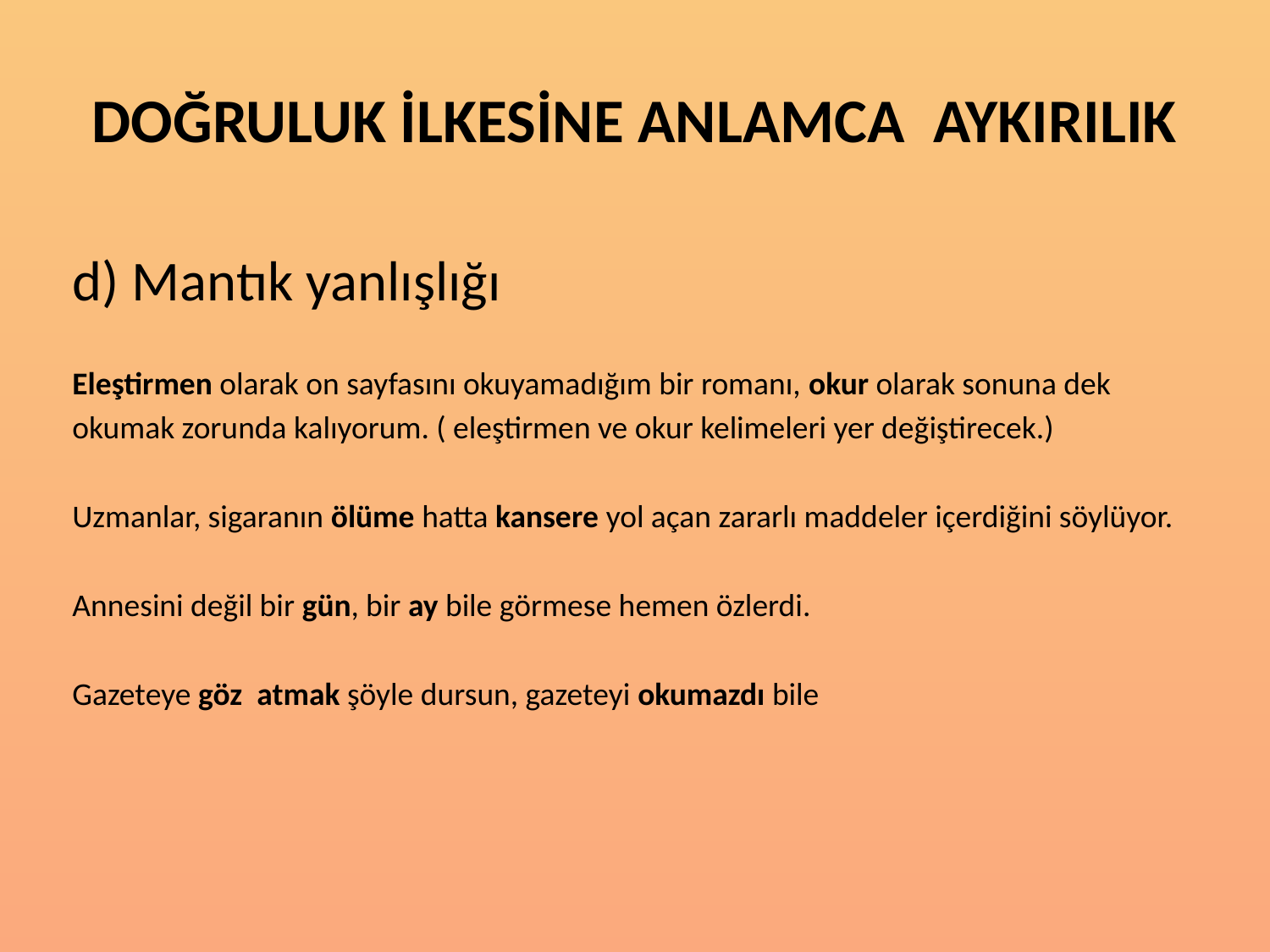

# DOĞRULUK İLKESİNE ANLAMCA  AYKIRILIK
d) Mantık yanlışlığı

Eleştirmen olarak on sayfasını okuyamadığım bir romanı, okur olarak sonuna dek
okumak zorunda kalıyorum. ( eleştirmen ve okur kelimeleri yer değiştirecek.)

Uzmanlar, sigaranın ölüme hatta kansere yol açan zararlı maddeler içerdiğini söylüyor.

Annesini değil bir gün, bir ay bile görmese hemen özlerdi.

Gazeteye göz  atmak şöyle dursun, gazeteyi okumazdı bile